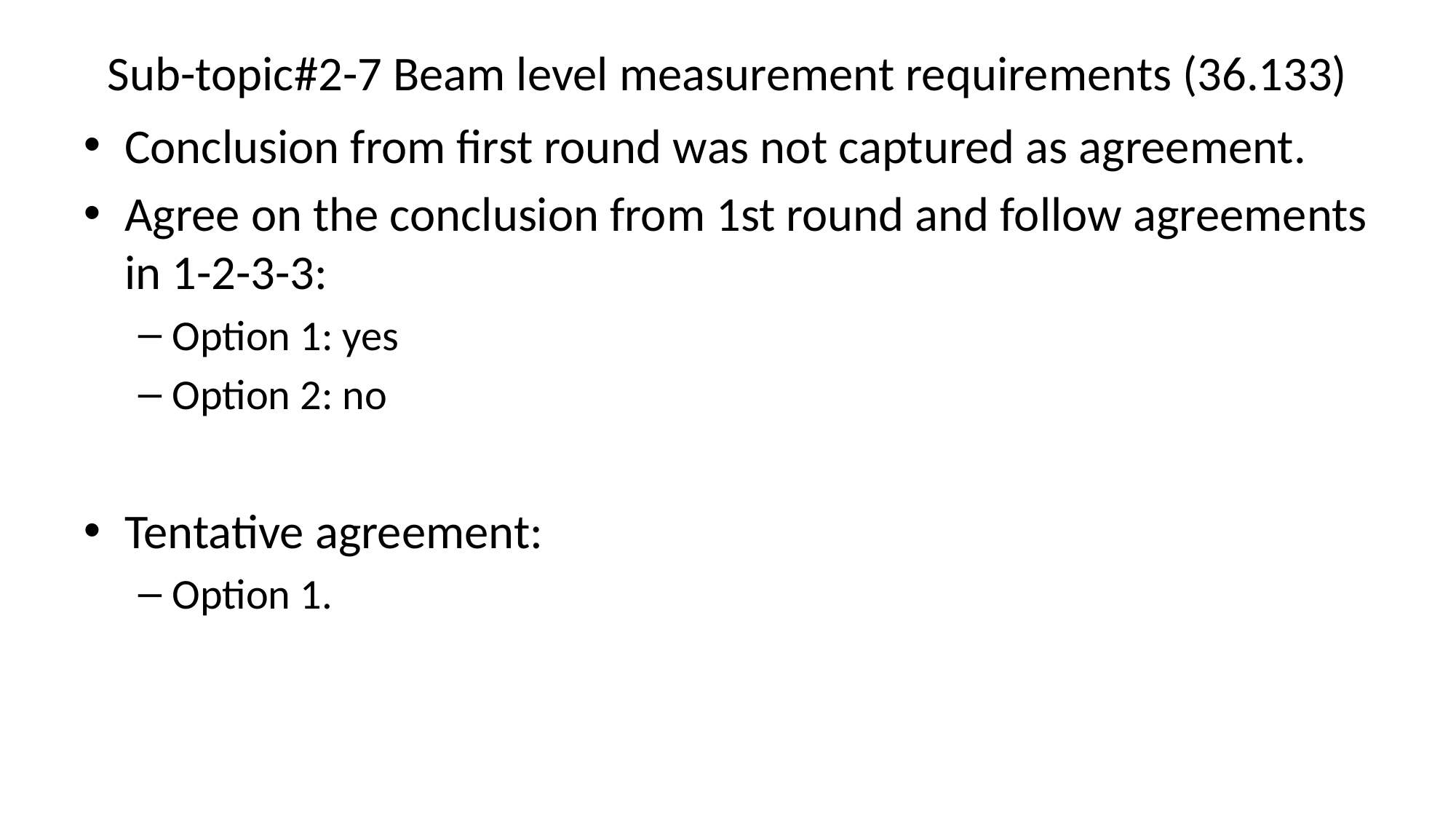

# Sub-topic#2-7 Beam level measurement requirements (36.133)
Conclusion from first round was not captured as agreement.
Agree on the conclusion from 1st round and follow agreements in 1-2-3-3:
Option 1: yes
Option 2: no

Tentative agreement:
Option 1.